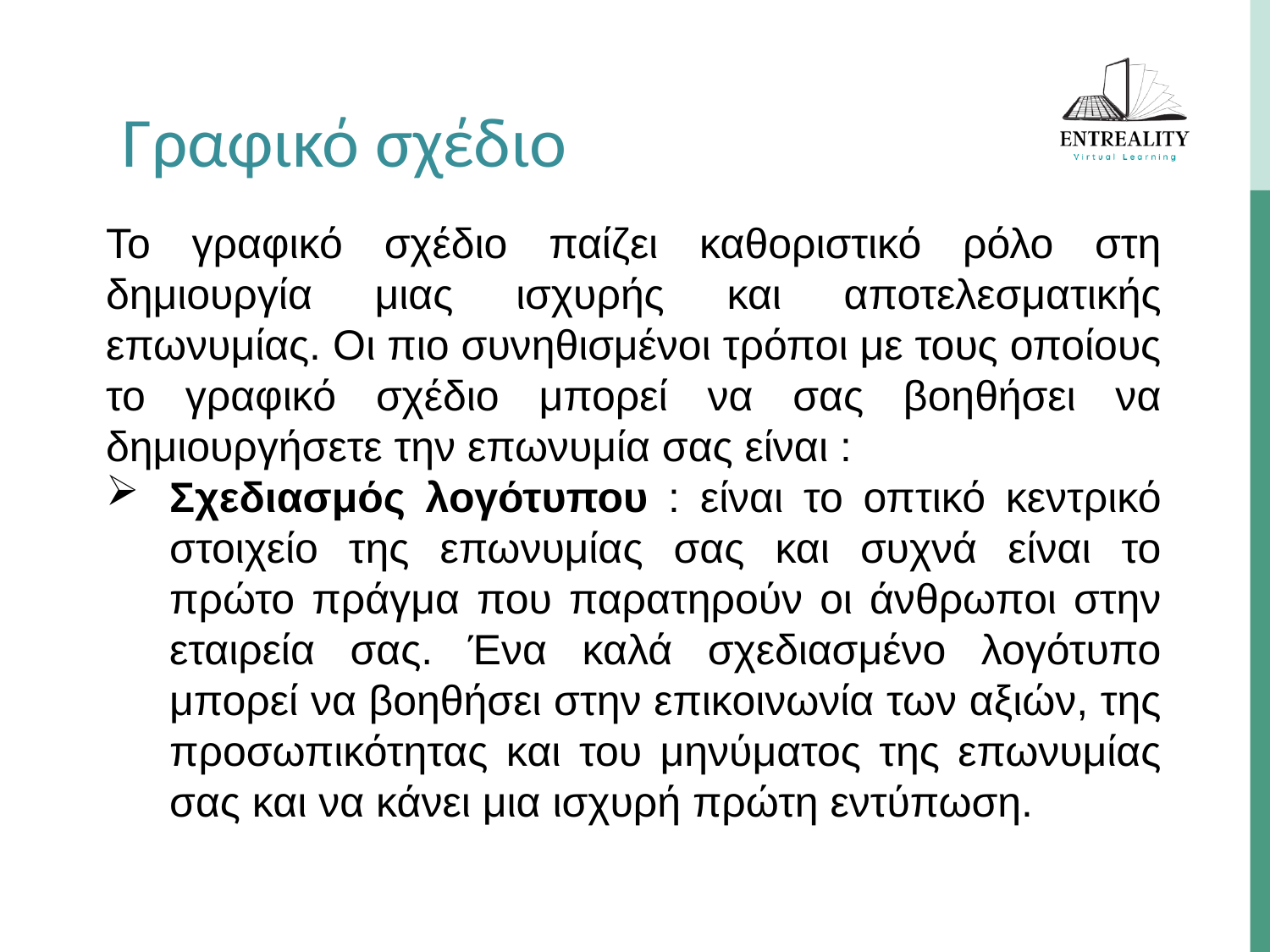

Γραφικό σχέδιο
To γραφικό σχέδιο παίζει καθοριστικό ρόλο στη δημιουργία μιας ισχυρής και αποτελεσματικής επωνυμίας. Οι πιο συνηθισμένοι τρόποι με τους οποίους το γραφικό σχέδιο μπορεί να σας βοηθήσει να δημιουργήσετε την επωνυμία σας είναι :
Σχεδιασμός λογότυπου : είναι το οπτικό κεντρικό στοιχείο της επωνυμίας σας και συχνά είναι το πρώτο πράγμα που παρατηρούν οι άνθρωποι στην εταιρεία σας. Ένα καλά σχεδιασμένο λογότυπο μπορεί να βοηθήσει στην επικοινωνία των αξιών, της προσωπικότητας και του μηνύματος της επωνυμίας σας και να κάνει μια ισχυρή πρώτη εντύπωση.